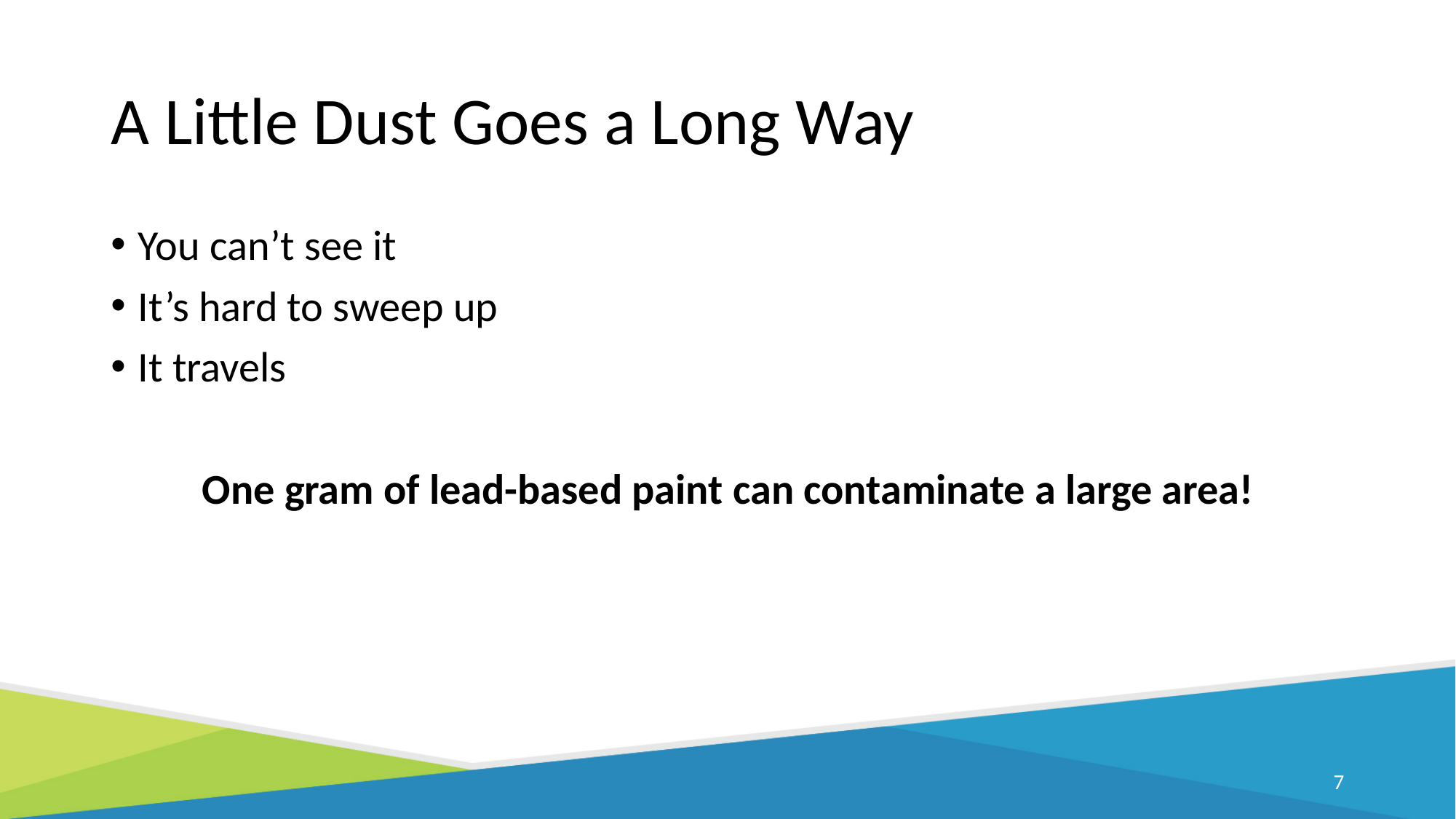

# A Little Dust Goes a Long Way
You can’t see it
It’s hard to sweep up
It travels

One gram of lead-based paint can contaminate a large area!

7